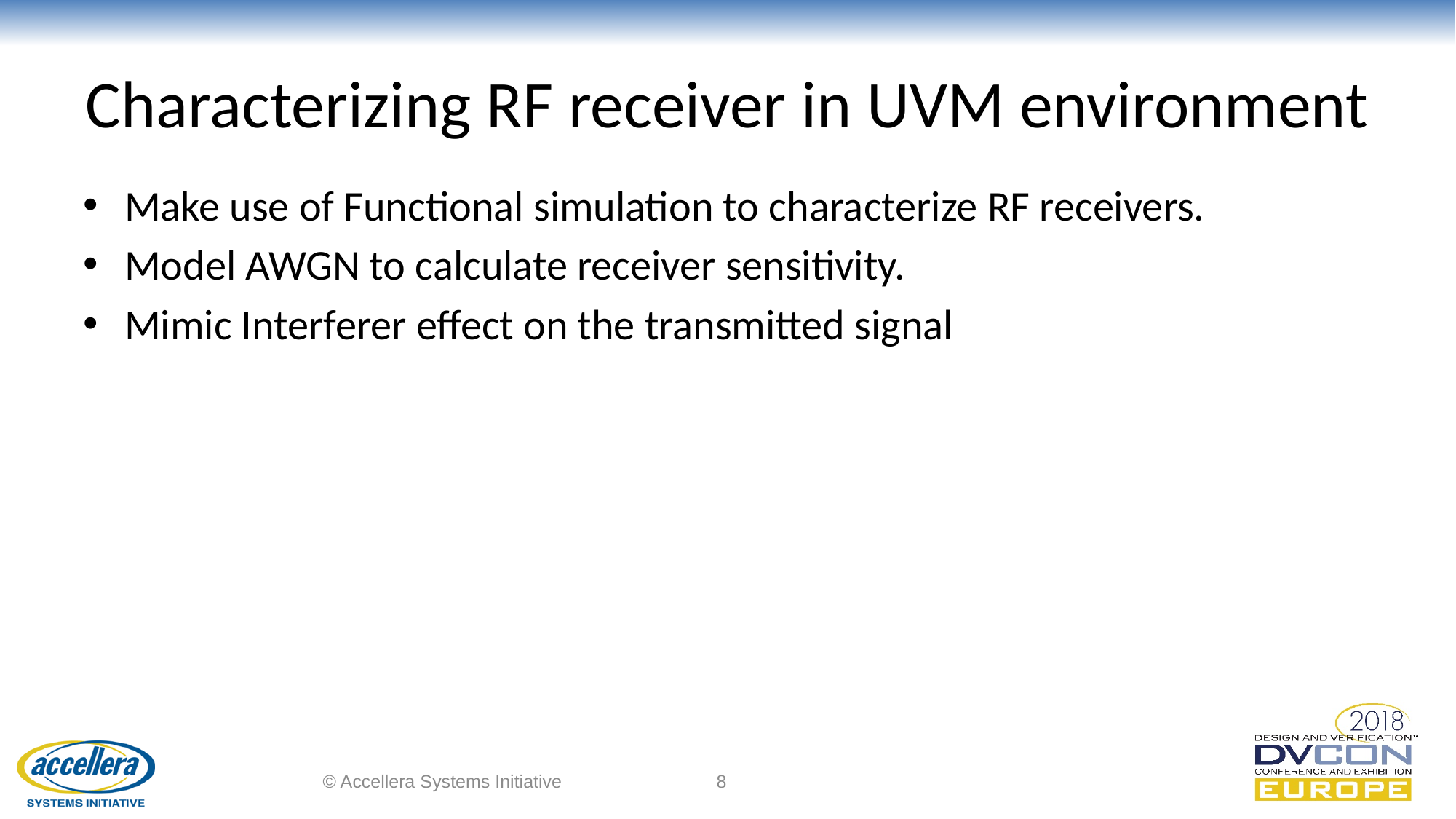

# Characterizing RF receiver in UVM environment
Make use of Functional simulation to characterize RF receivers.
Model AWGN to calculate receiver sensitivity.
Mimic Interferer effect on the transmitted signal

© Accellera Systems Initiative
8